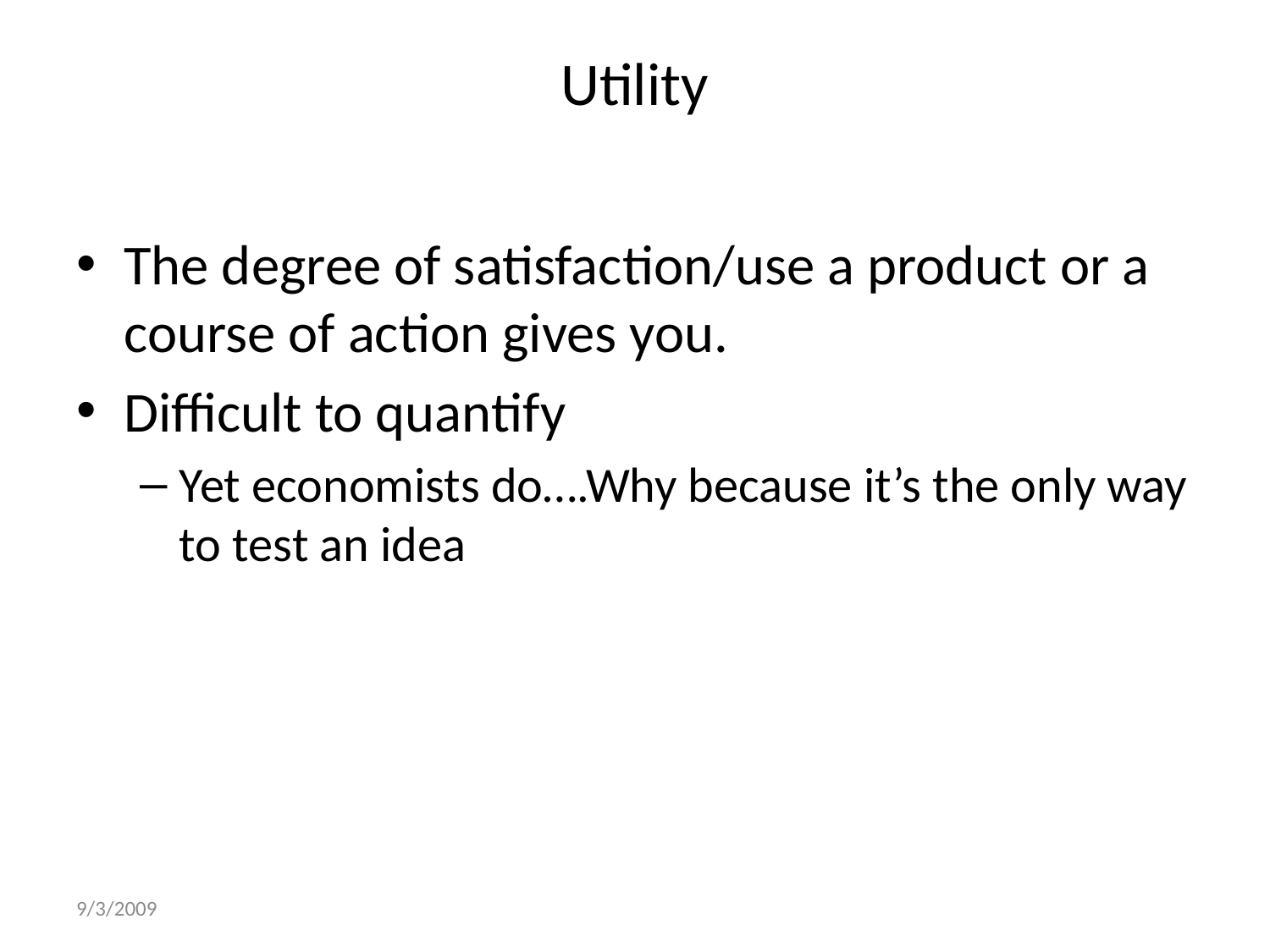

Utility
The degree of satisfaction/use a product or a course of action gives you.
Difficult to quantify
Yet economists do….Why because it’s the only way to test an idea

9/3/2009